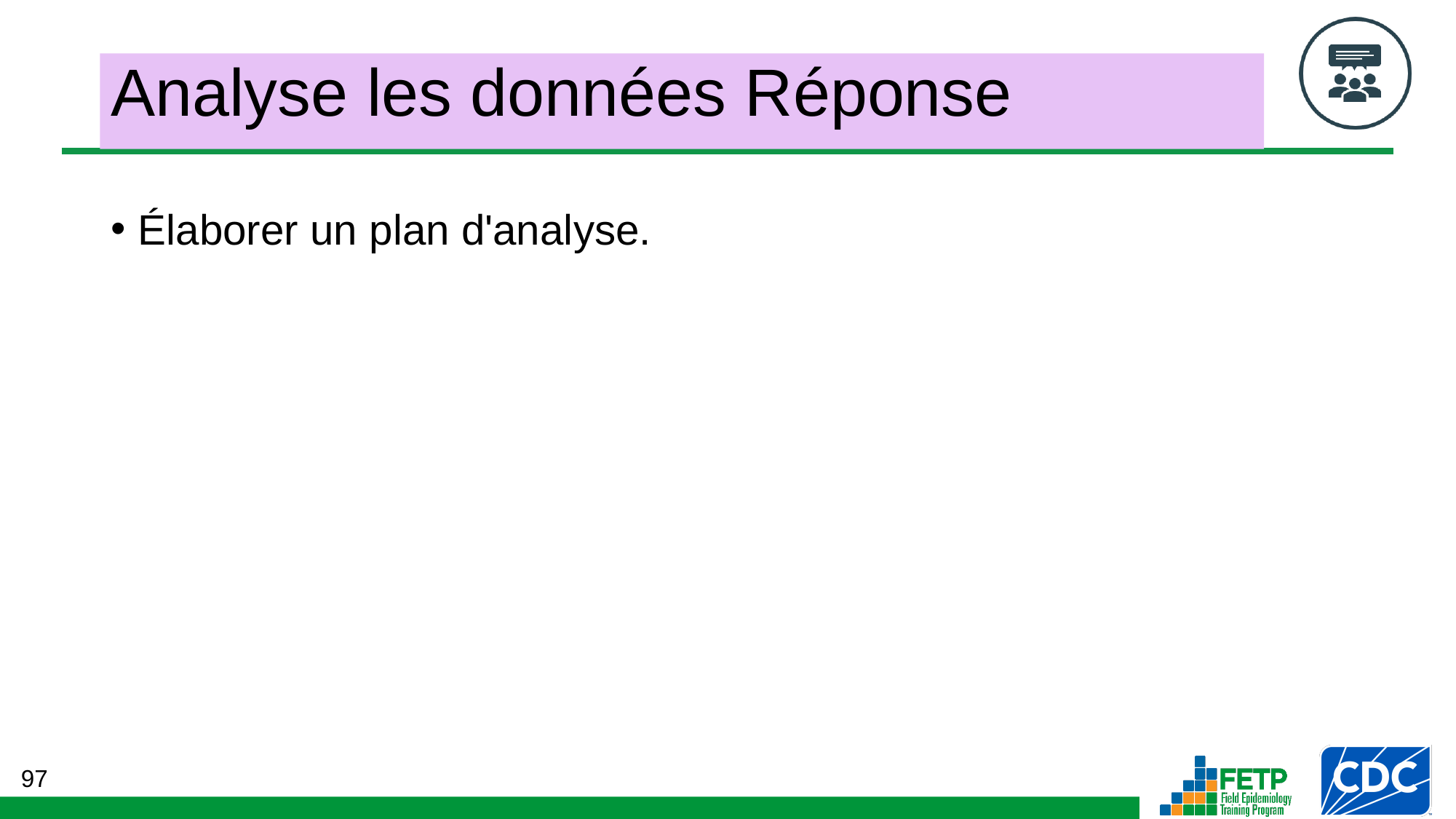

# Analyse les données Réponse
Élaborer un plan d'analyse.